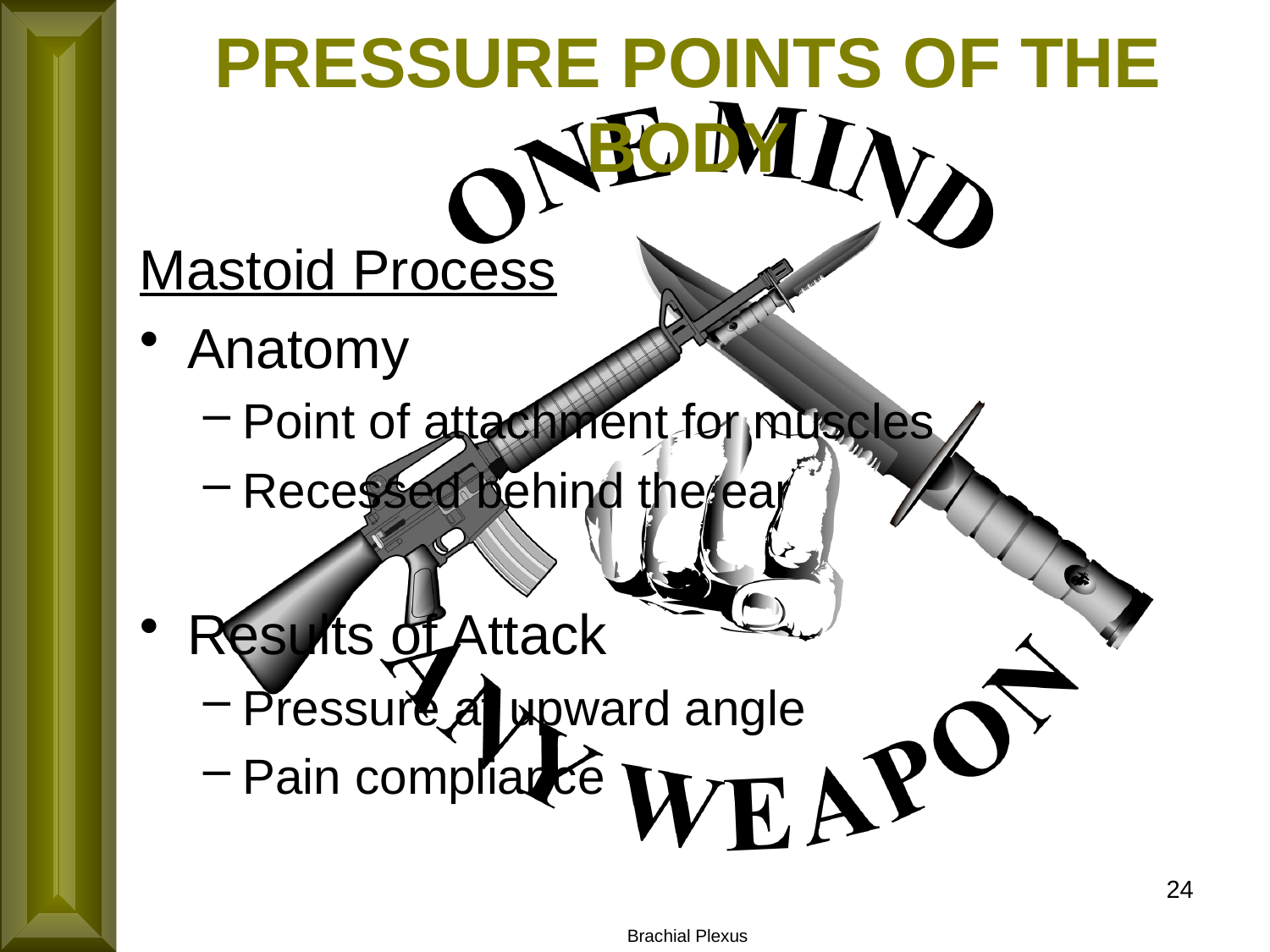

PRESSURE POINTS OF THE BODY

Mastoid Process
Anatomy
Point of attachment for muscles
Recessed behind the ear

Results of Attack
Pressure at upward angle
Pain compliance
24
Brachial Plexus